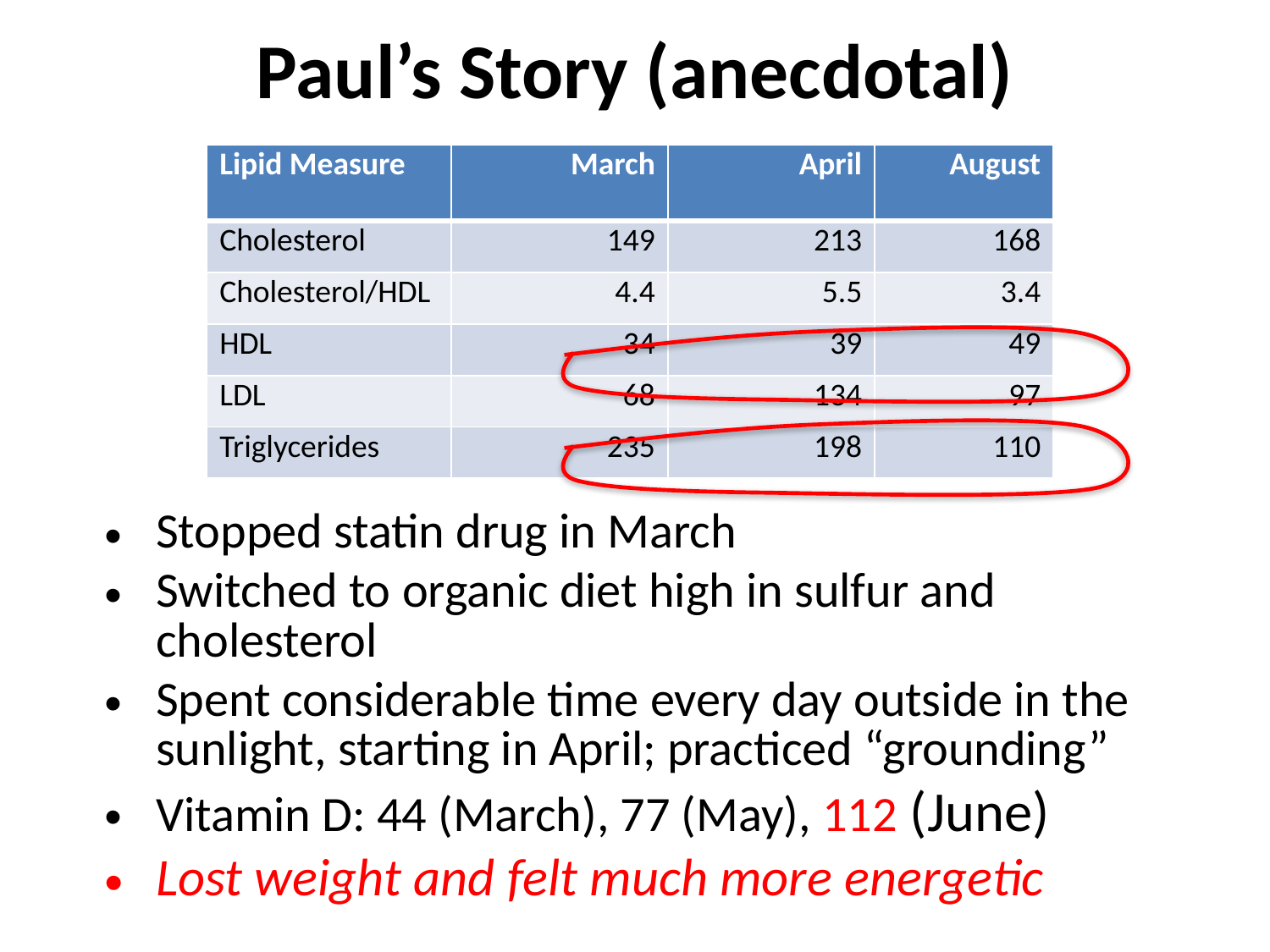

# Paul’s Story (anecdotal)
| Lipid Measure | March | April | August |
| --- | --- | --- | --- |
| Cholesterol | 149 | 213 | 168 |
| Cholesterol/HDL | 4.4 | 5.5 | 3.4 |
| HDL | 34 | 39 | 49 |
| LDL | 68 | 134 | 97 |
| Triglycerides | 235 | 198 | 110 |

Stopped statin drug in March
Switched to organic diet high in sulfur and cholesterol
Spent considerable time every day outside in the sunlight, starting in April; practiced “grounding”
Vitamin D: 44 (March), 77 (May), 112 (June)
Lost weight and felt much more energetic